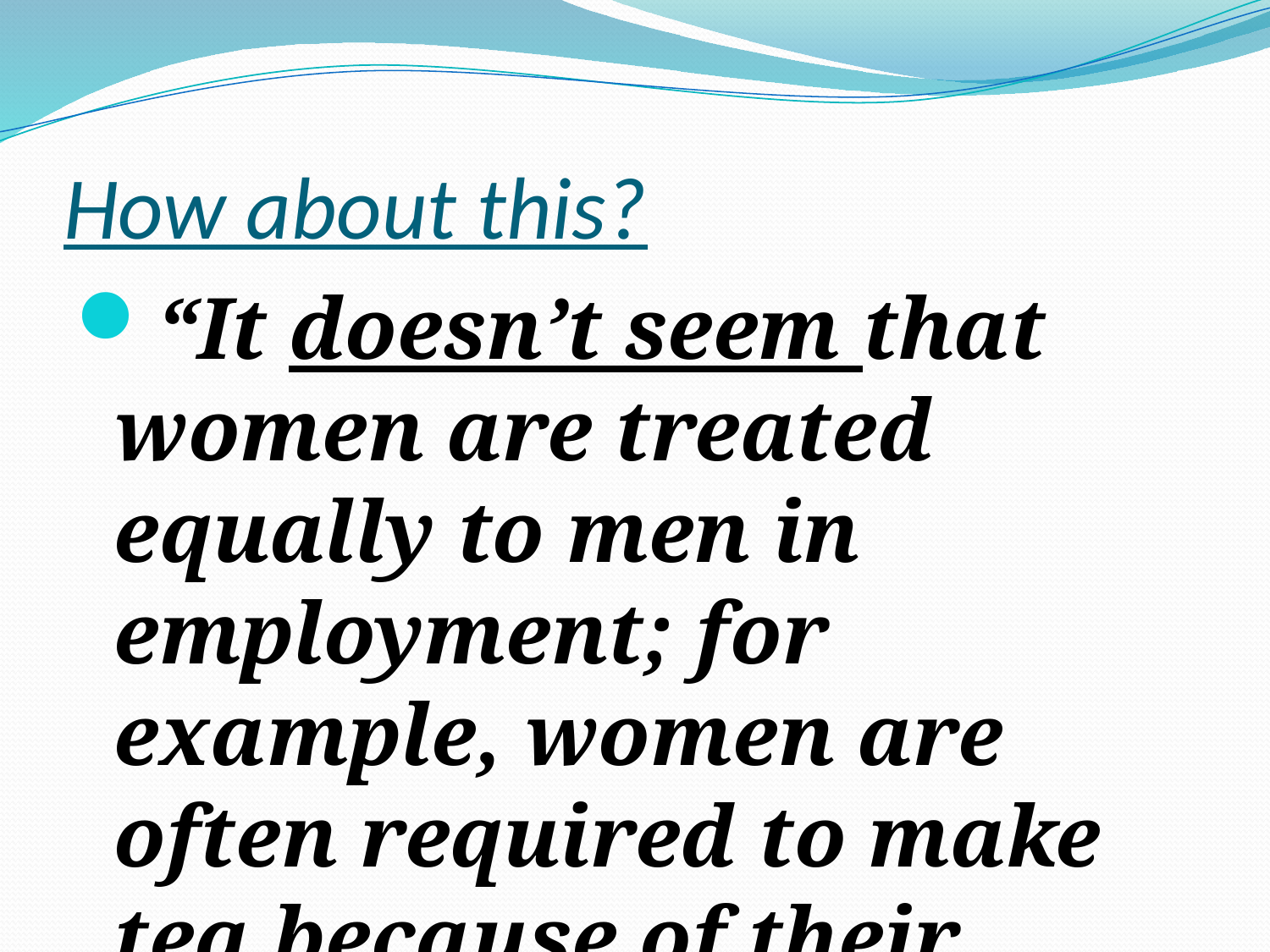

# How about this?
“It doesn’t seem that women are treated equally to men in employment; for example, women are often required to make tea because of their gender.”